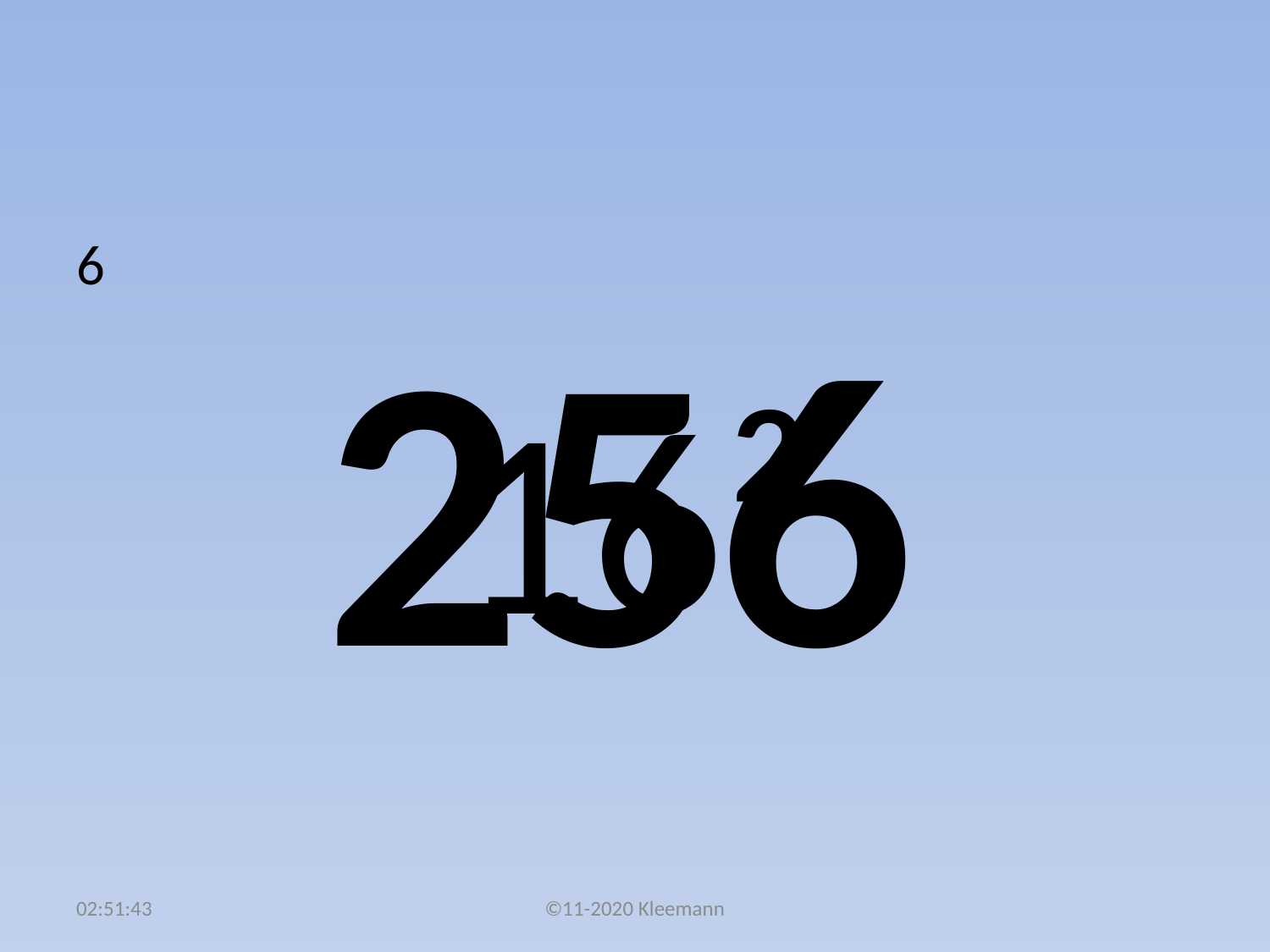

#
6
16²
256
02:51:43
©11-2020 Kleemann